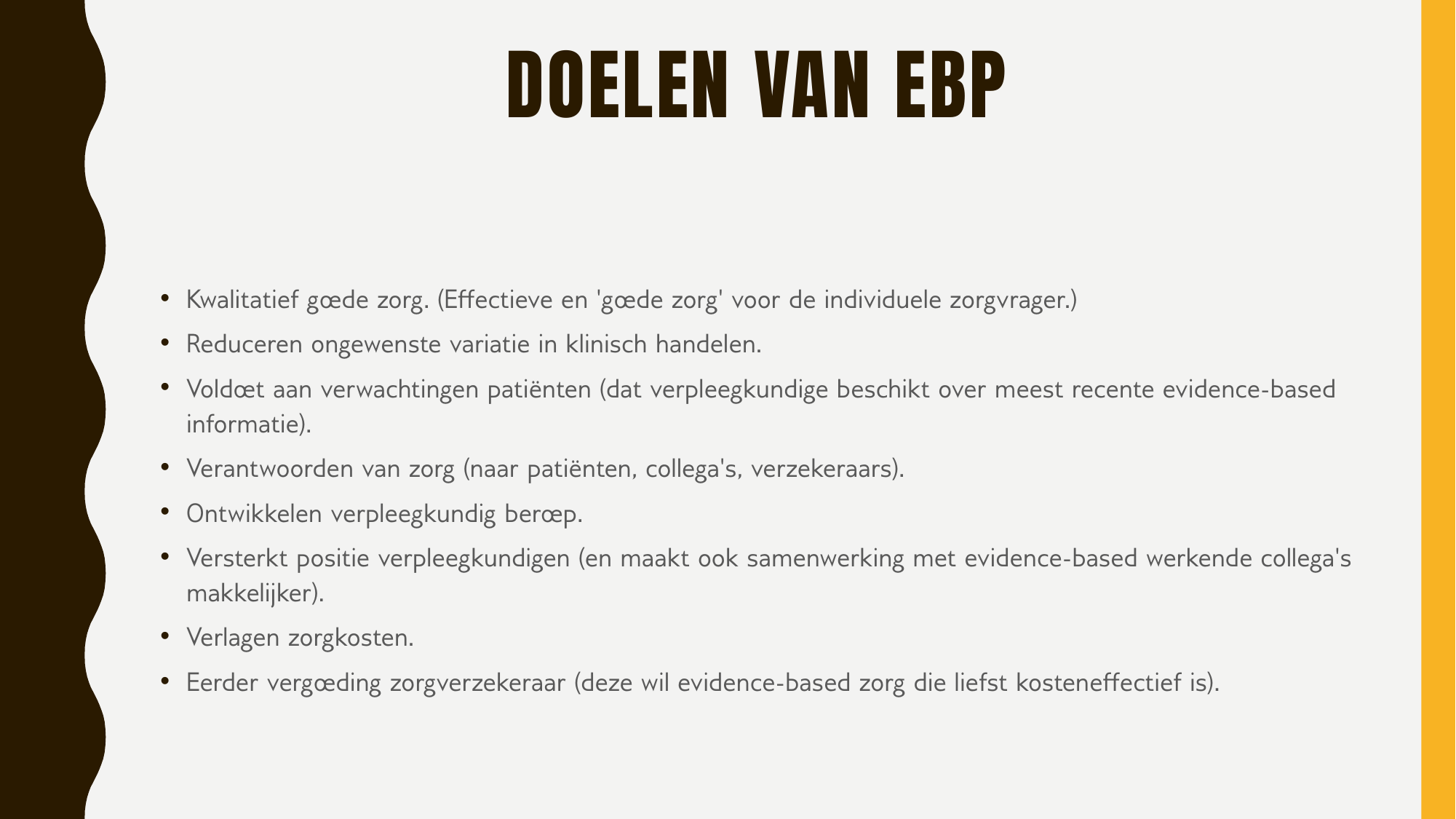

# Doelen van EBP
Kwalitatief goede zorg. (Effectieve en 'goede zorg' voor de individuele zorgvrager.)
Reduceren ongewenste variatie in klinisch handelen.
Voldoet aan verwachtingen patiënten (dat verpleegkundige beschikt over meest recente evidence-based informatie).
Verantwoorden van zorg (naar patiënten, collega's, verzekeraars).
Ontwikkelen verpleegkundig beroep.
Versterkt positie verpleegkundigen (en maakt ook samenwerking met evidence-based werkende collega's makkelijker).
Verlagen zorgkosten.
Eerder vergoeding zorgverzekeraar (deze wil evidence-based zorg die liefst kosteneffectief is).